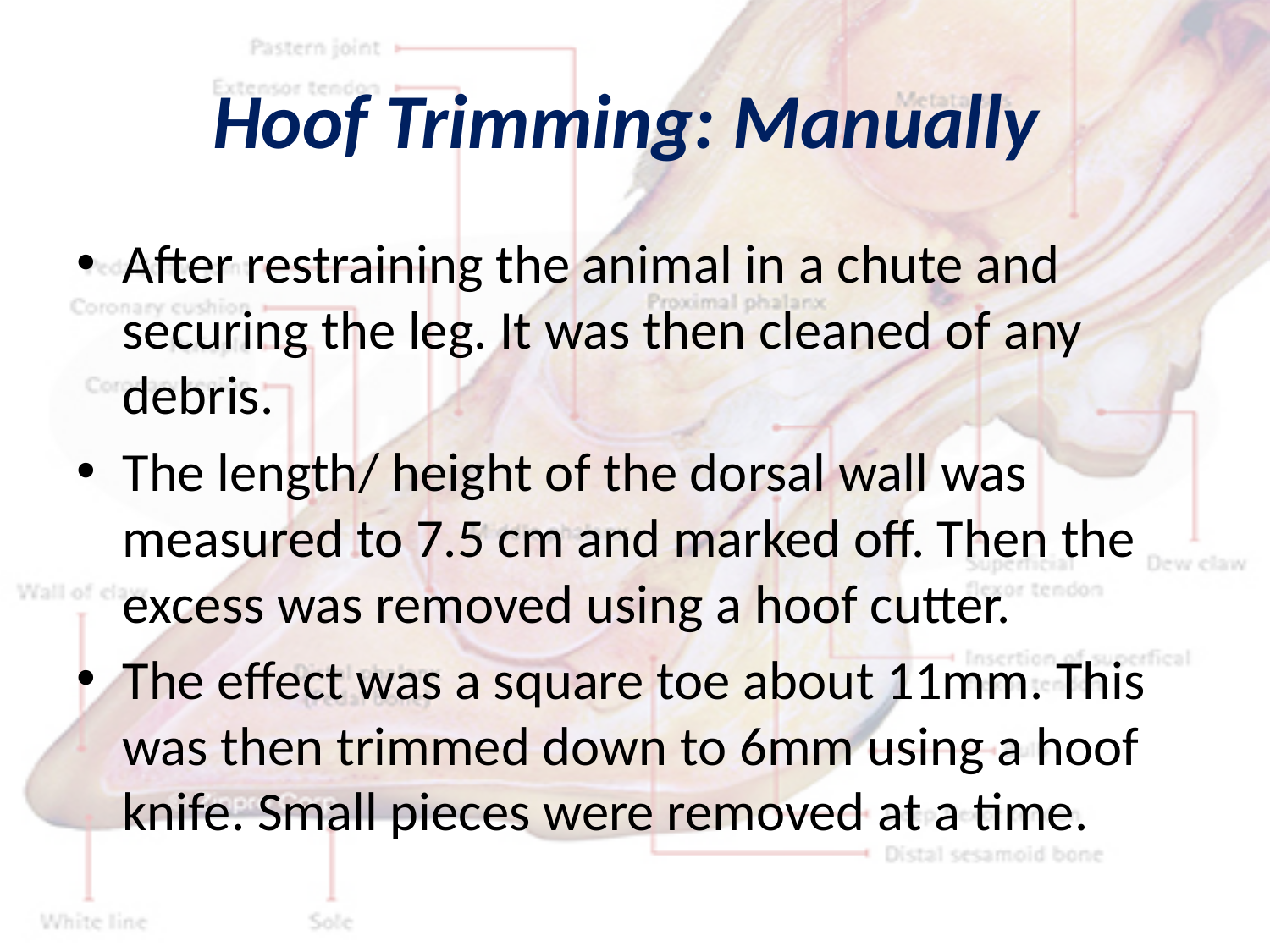

# Hoof Trimming: Manually
After restraining the animal in a chute and securing the leg. It was then cleaned of any debris.
The length/ height of the dorsal wall was measured to 7.5 cm and marked off. Then the excess was removed using a hoof cutter.
The effect was a square toe about 11mm. This was then trimmed down to 6mm using a hoof knife. Small pieces were removed at a time.